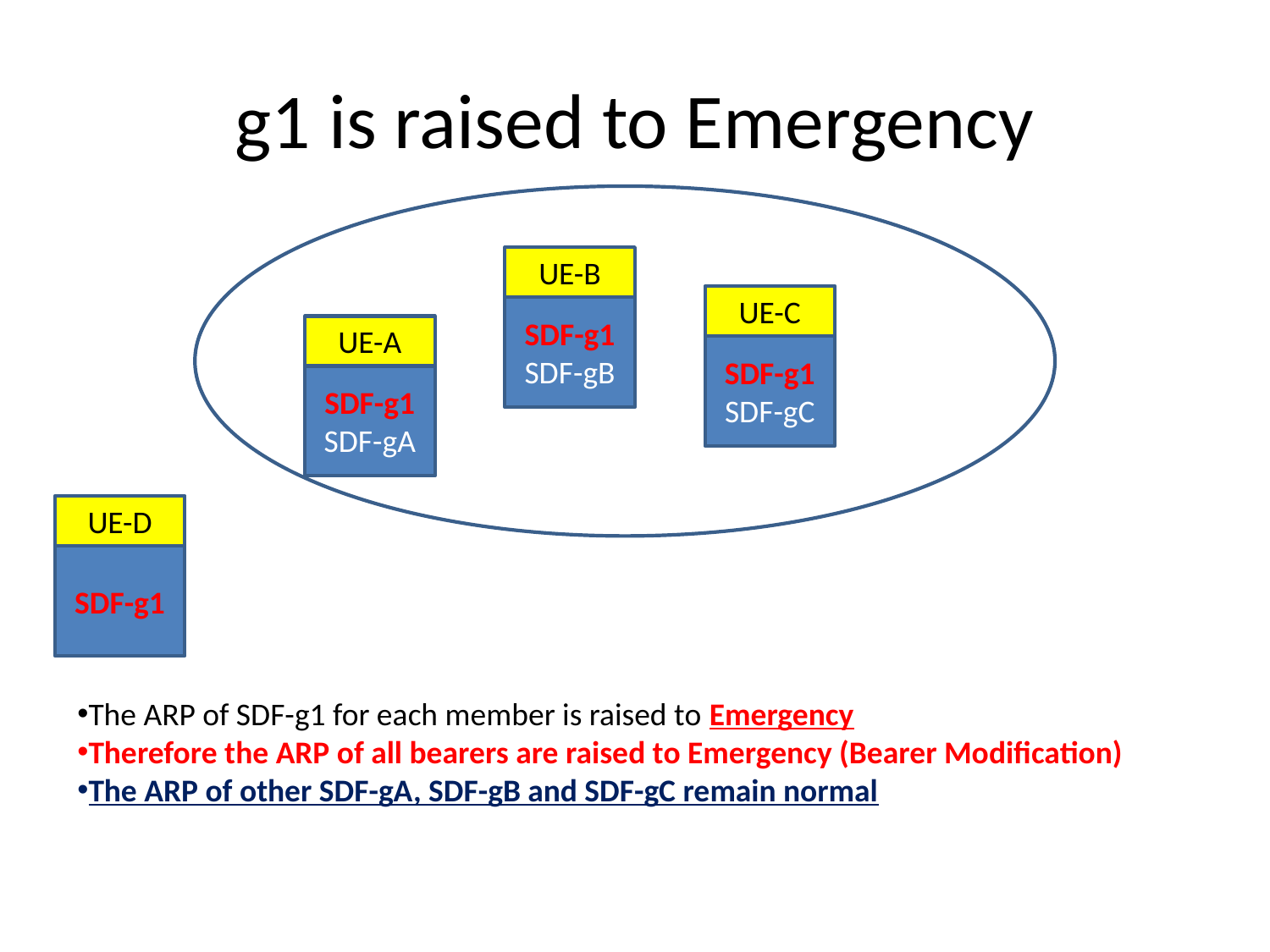

# g1 is raised to Emergency

UE-B
SDF-g1
SDF-gB
UE-C
SDF-g1
SDF-gC
UE-A
SDF-g1
SDF-gA
UE-D
SDF-g1
The ARP of SDF-g1 for each member is raised to Emergency
Therefore the ARP of all bearers are raised to Emergency (Bearer Modification)
The ARP of other SDF-gA, SDF-gB and SDF-gC remain normal